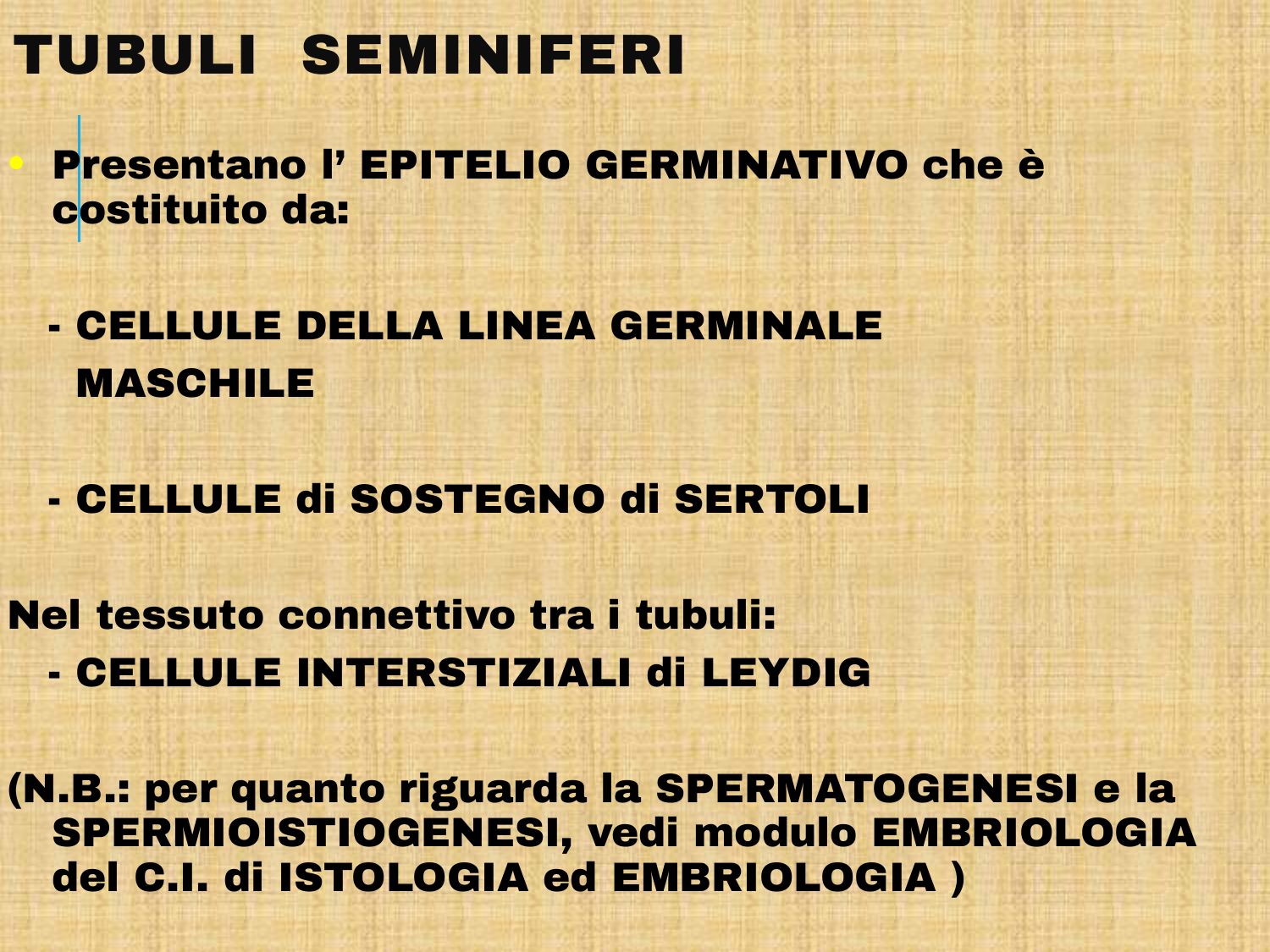

# TUBULI  SEMINIFERI
Presentano l’ EPITELIO GERMINATIVO che è costituito da:

   - CELLULE DELLA LINEA GERMINALE
     MASCHILE

   - CELLULE di SOSTEGNO di SERTOLI

Nel tessuto connettivo tra i tubuli:
   - CELLULE INTERSTIZIALI di LEYDIG

(N.B.: per quanto riguarda la SPERMATOGENESI e la SPERMIOISTIOGENESI, vedi modulo EMBRIOLOGIA del C.I. di ISTOLOGIA ed EMBRIOLOGIA )